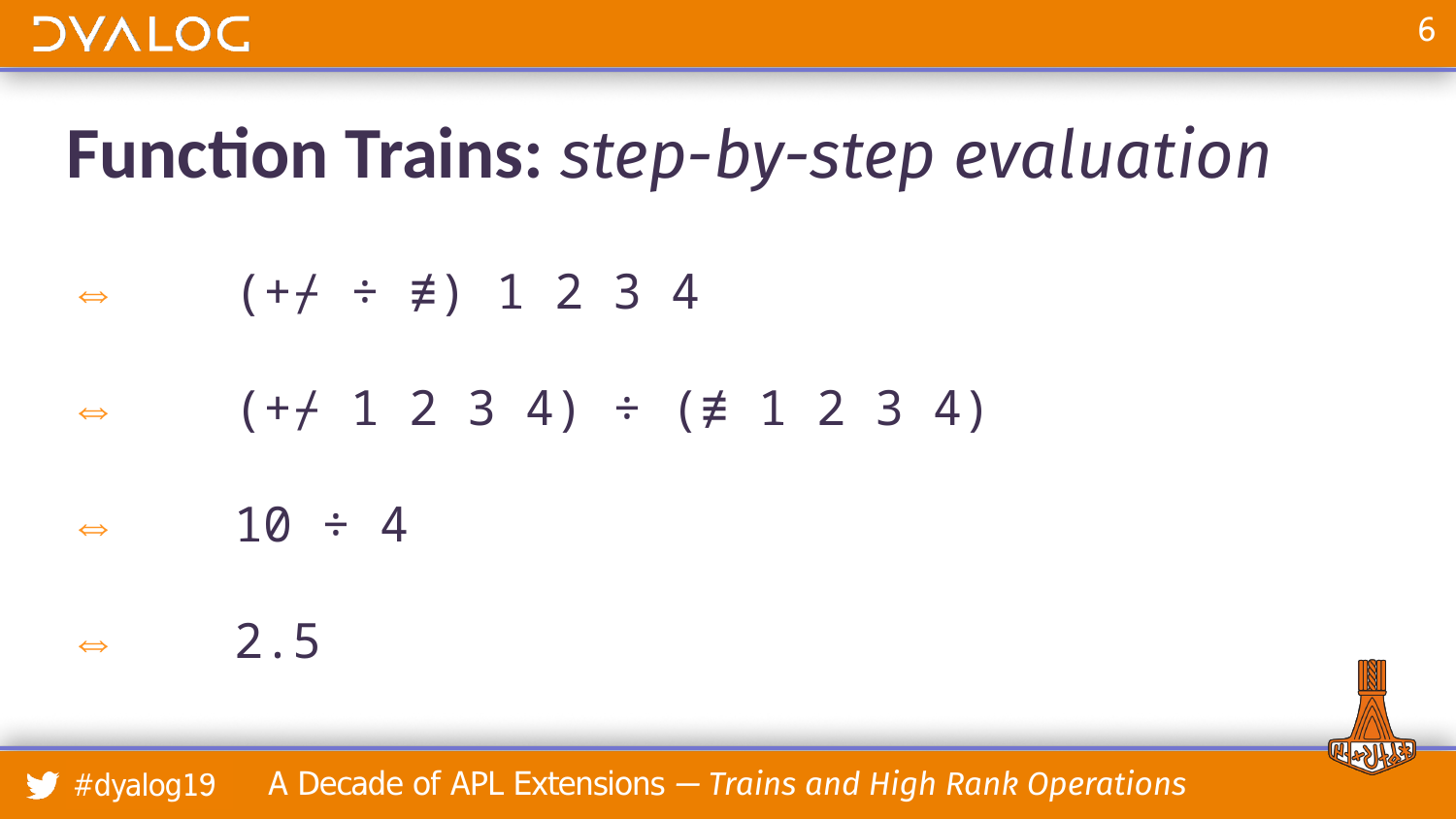

# Function Trains: step-by-step evaluation
⇔    (+⌿ ÷ ≢) 1 2 3 4
⇔    (+⌿ 1 2 3 4) ÷ (≢ 1 2 3 4)
⇔    10 ÷ 4
⇔    2.5